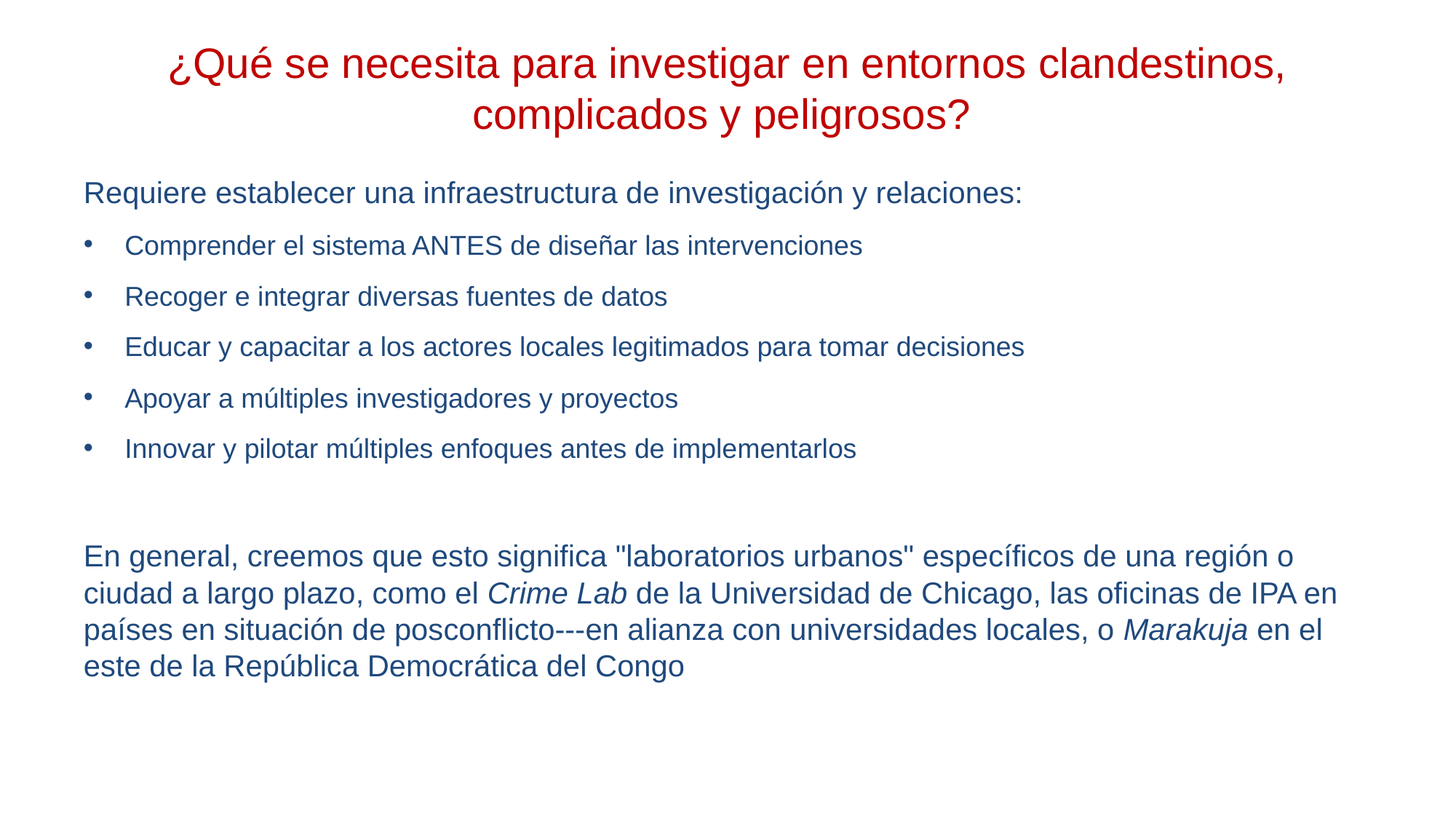

# ¿Qué se necesita para investigar en entornos clandestinos, complicados y peligrosos?
Requiere establecer una infraestructura de investigación y relaciones:
Comprender el sistema ANTES de diseñar las intervenciones
Recoger e integrar diversas fuentes de datos
Educar y capacitar a los actores locales legitimados para tomar decisiones
Apoyar a múltiples investigadores y proyectos
Innovar y pilotar múltiples enfoques antes de implementarlos

En general, creemos que esto significa "laboratorios urbanos" específicos de una región o ciudad a largo plazo, como el Crime Lab de la Universidad de Chicago, las oficinas de IPA en países en situación de posconflicto---en alianza con universidades locales, o Marakuja en el este de la República Democrática del Congo